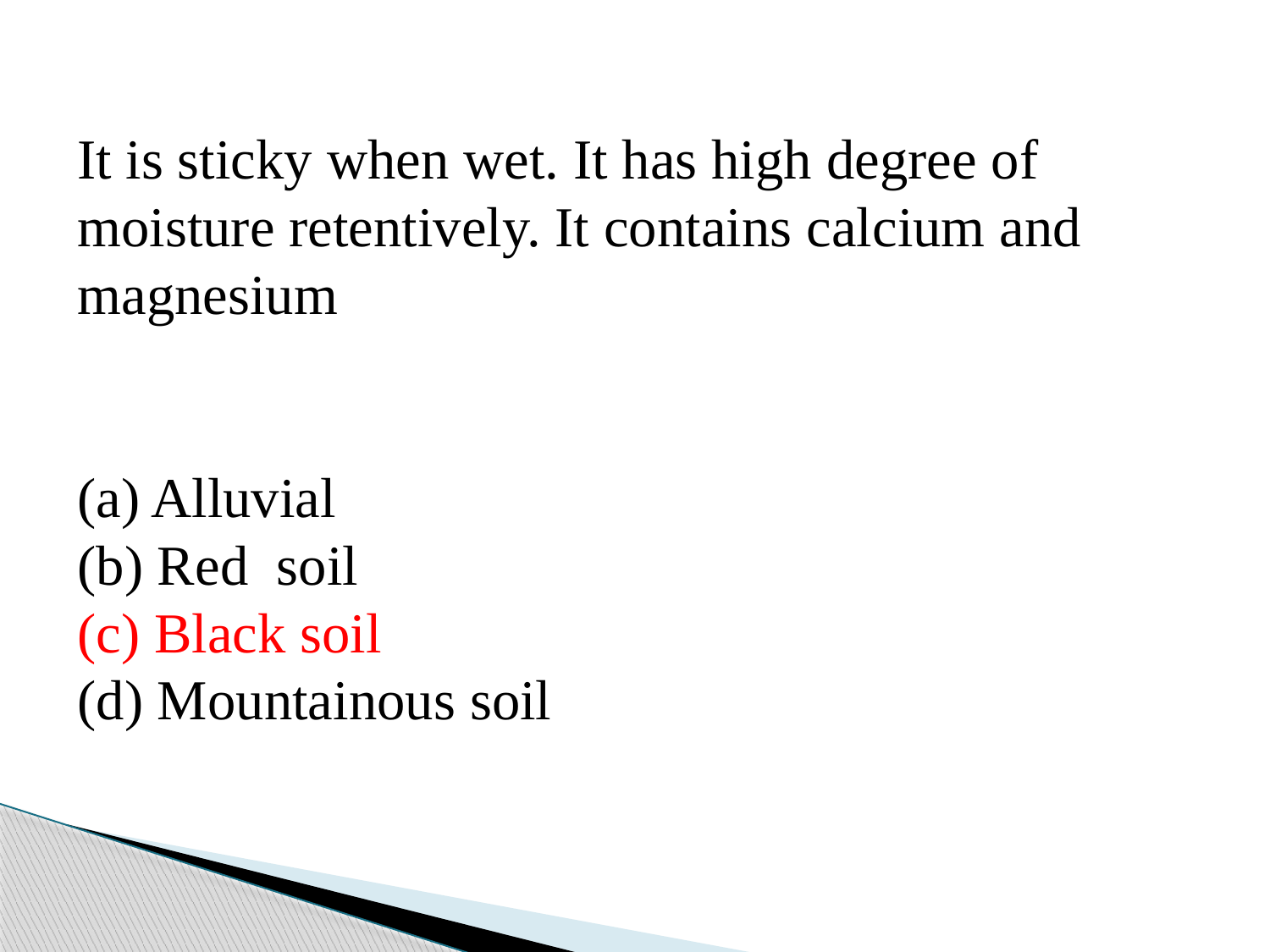

It is sticky when wet. It has high degree of moisture retentively. It contains calcium and magnesium
(a) Alluvial
(b) Red  soil
(c) Black soil
(d) Mountainous soil